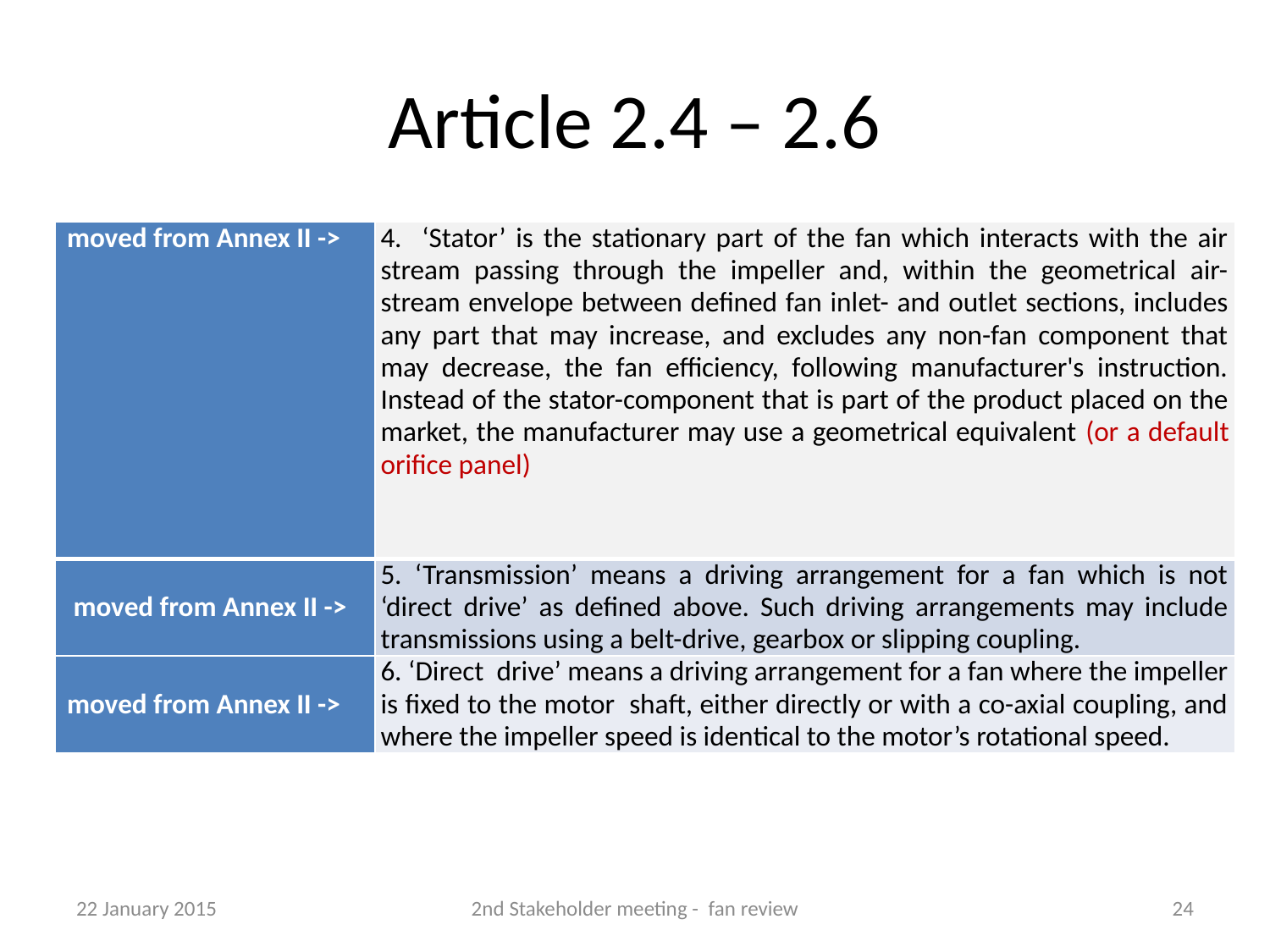

# Article 2.4 – 2.6
| moved from Annex II -> | 4. ‘Stator’ is the stationary part of the fan which interacts with the air stream passing through the impeller and, within the geometrical air-stream envelope between defined fan inlet- and outlet sections, includes any part that may increase, and excludes any non-fan component that may decrease, the fan efficiency, following manufacturer's instruction. Instead of the stator-component that is part of the product placed on the market, the manufacturer may use a geometrical equivalent (or a default orifice panel) |
| --- | --- |
| moved from Annex II -> | 5. ‘Transmission’ means a driving arrangement for a fan which is not ‘direct drive’ as defined above. Such driving arrangements may include transmissions using a belt-drive, gearbox or slipping coupling. |
| moved from Annex II -> | 6. ‘Direct drive’ means a driving arrangement for a fan where the impeller is fixed to the motor shaft, either directly or with a co-axial coupling, and where the impeller speed is identical to the motor’s rotational speed. |
22 January 2015
2nd Stakeholder meeting -  fan review
24